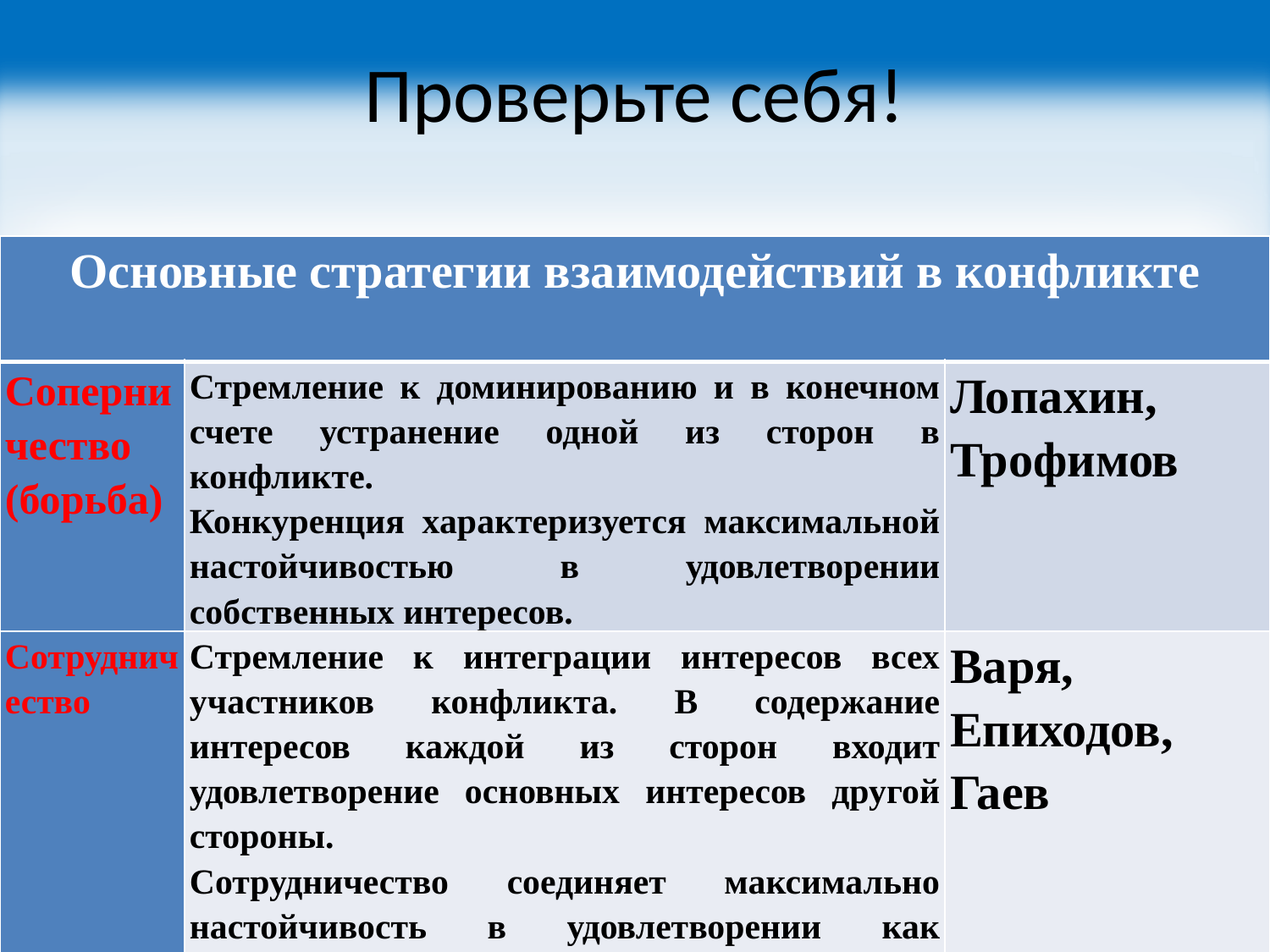

# Проверьте себя!
| Основные стратегии взаимодействий в конфликте |  |  |
| --- | --- | --- |
| Соперничество (борьба) | Стремление к доминированию и в конечном счете устранение одной из сторон в конфликте. Конкуренция характеризуется максимальной настойчивостью в удовлетворении собственных интересов. | Лопахин, Трофимов |
| Сотрудничество | Стремление к интеграции интересов всех участников конфликта. В содержание интересов каждой из сторон входит удовлетворение основных интересов другой стороны. Сотрудничество соединяет максимально настойчивость в удовлетворении как собственных интересов в конфликте, так и интересов другой стороны. | Варя, Епиходов, Гаев |